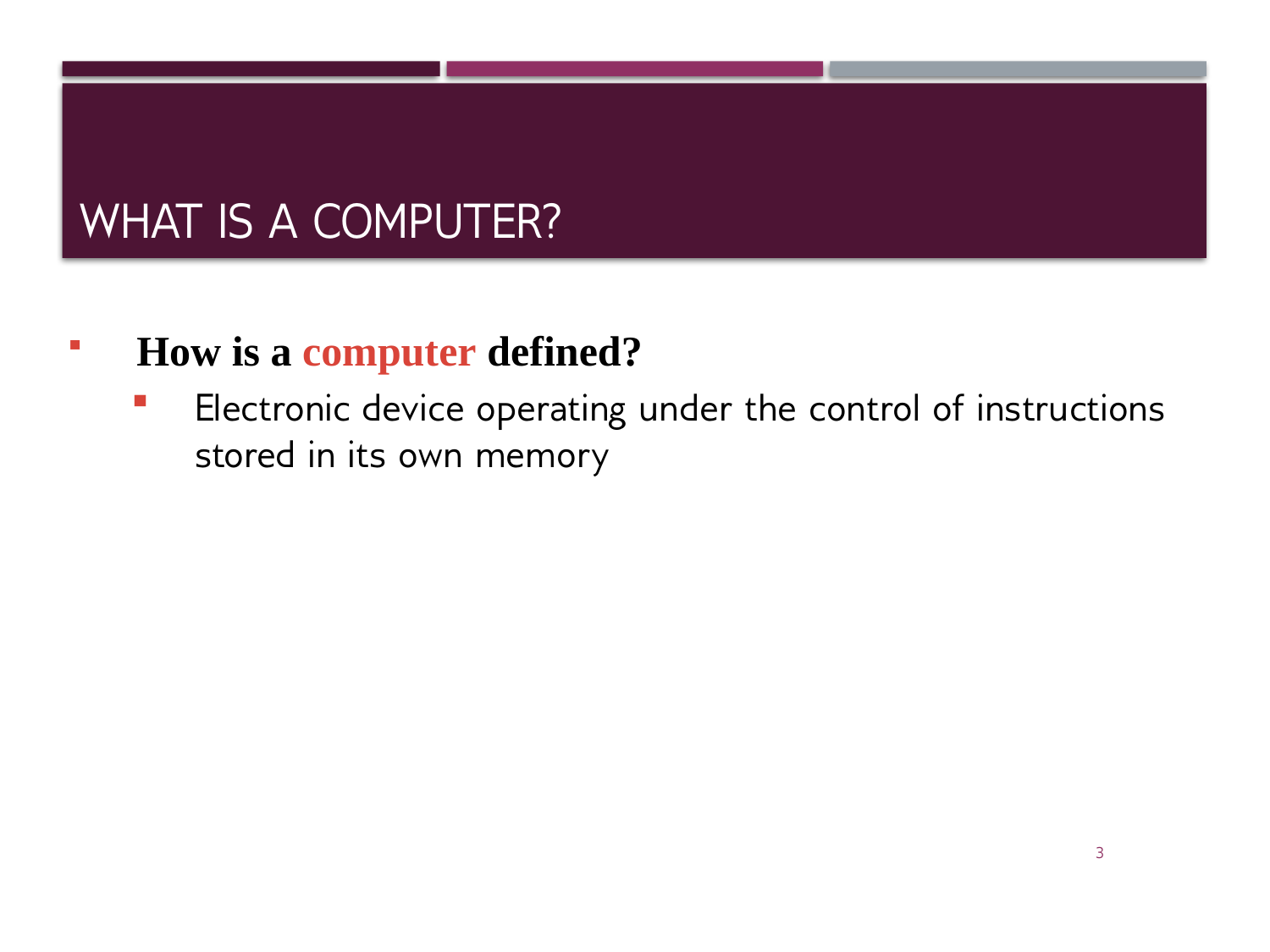

# What Is a Computer?
How is a computer defined?
Electronic device operating under the control of instructions stored in its own memory
3